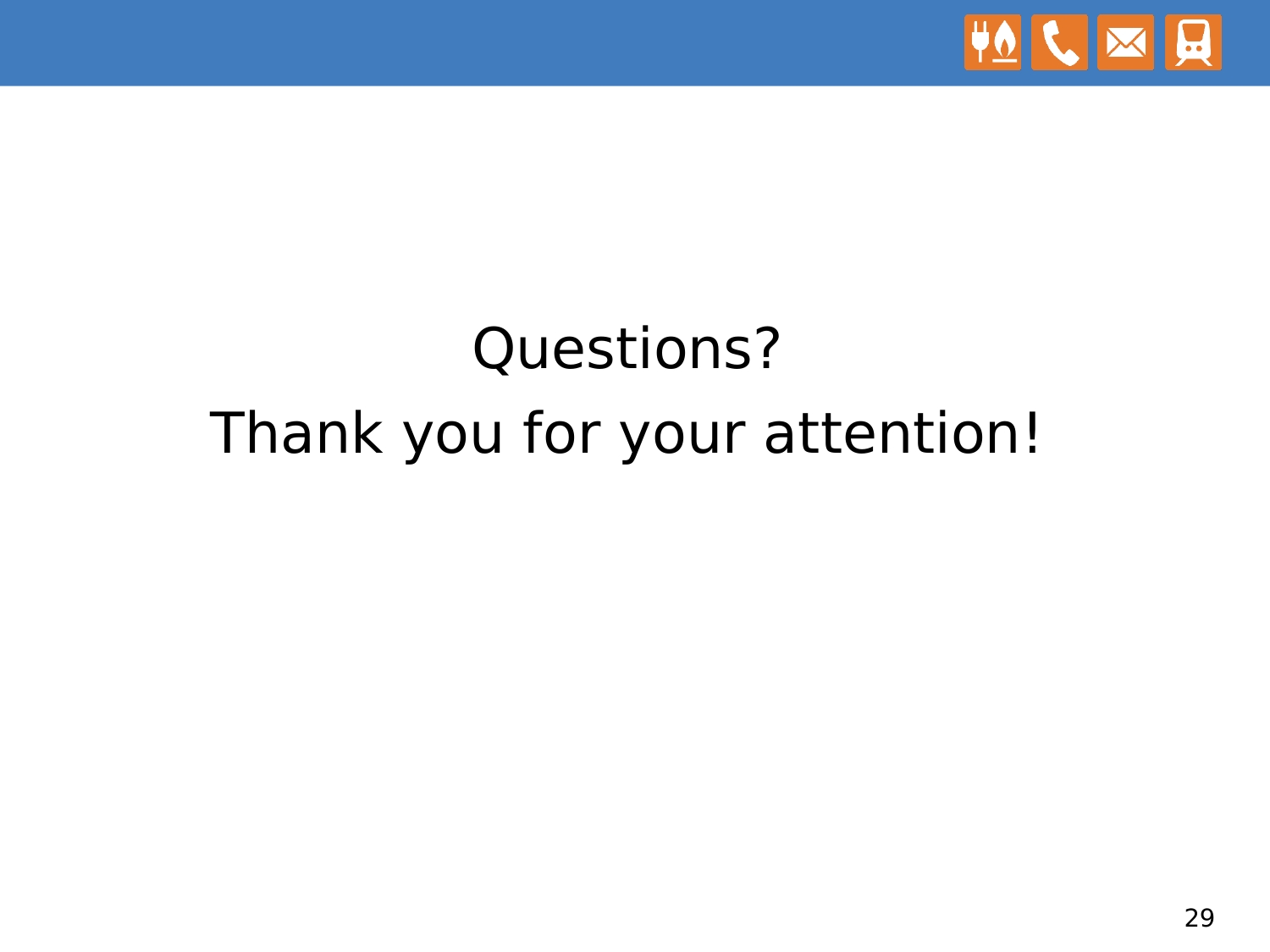

Questions?
Thank you for your attention!

29